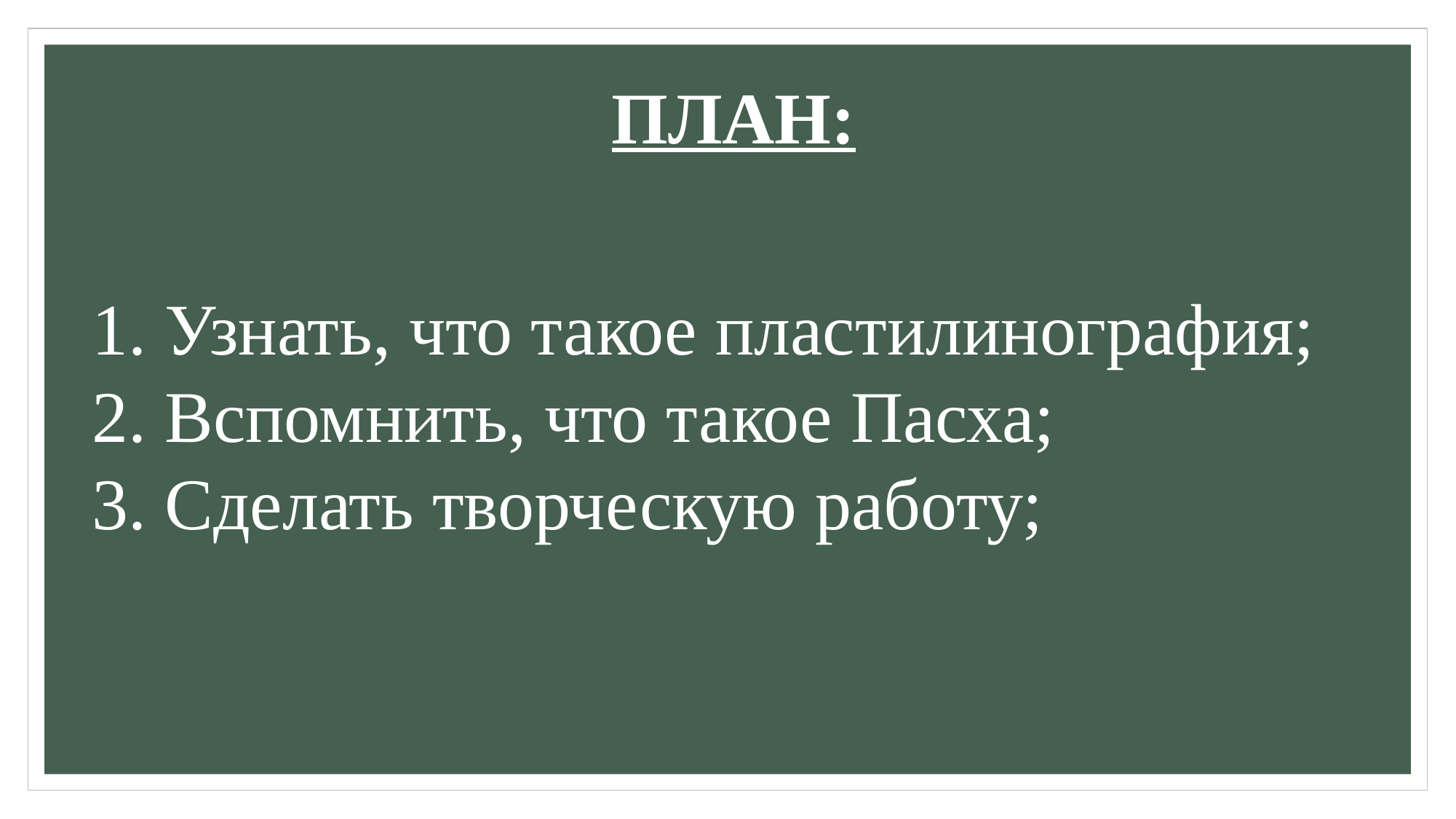

ПЛАН:
1. Узнать, что такое пластилинография;
2. Вспомнить, что такое Пасха;
3. Сделать творческую работу;